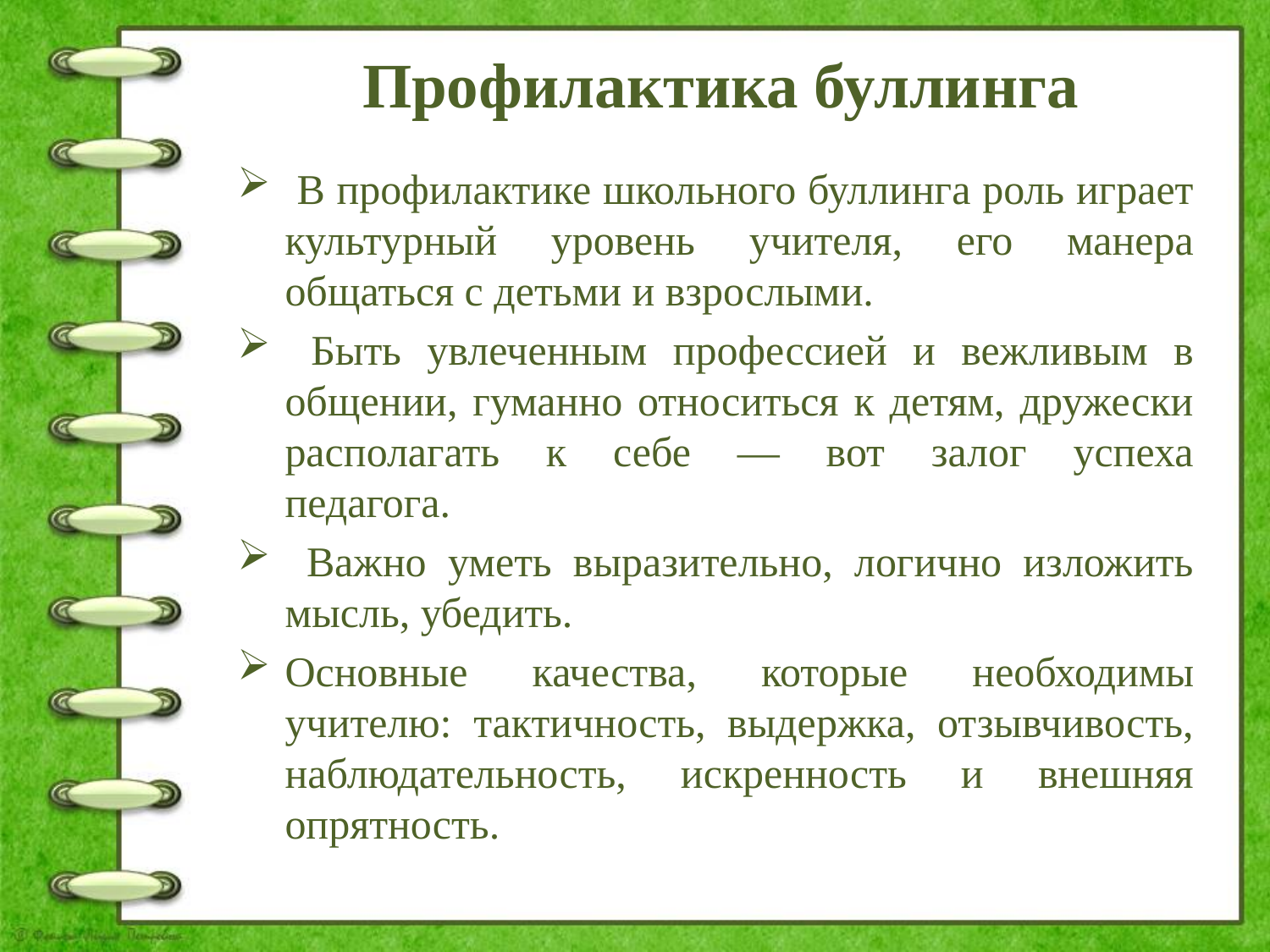

# Профилактика буллинга
 В профилактике школьного буллинга роль играет культурный уровень учителя, его манера общаться с детьми и взрослыми.
 Быть увлеченным профессией и вежливым в общении, гуманно относиться к детям, дружески располагать к себе — вот залог успеха
педагога.
 Важно уметь выразительно, логично изложить мысль, убедить.
Основные качества, которые необходимы учителю: тактичность, выдержка, отзывчивость, наблюдательность, искренность и внешняя опрятность.